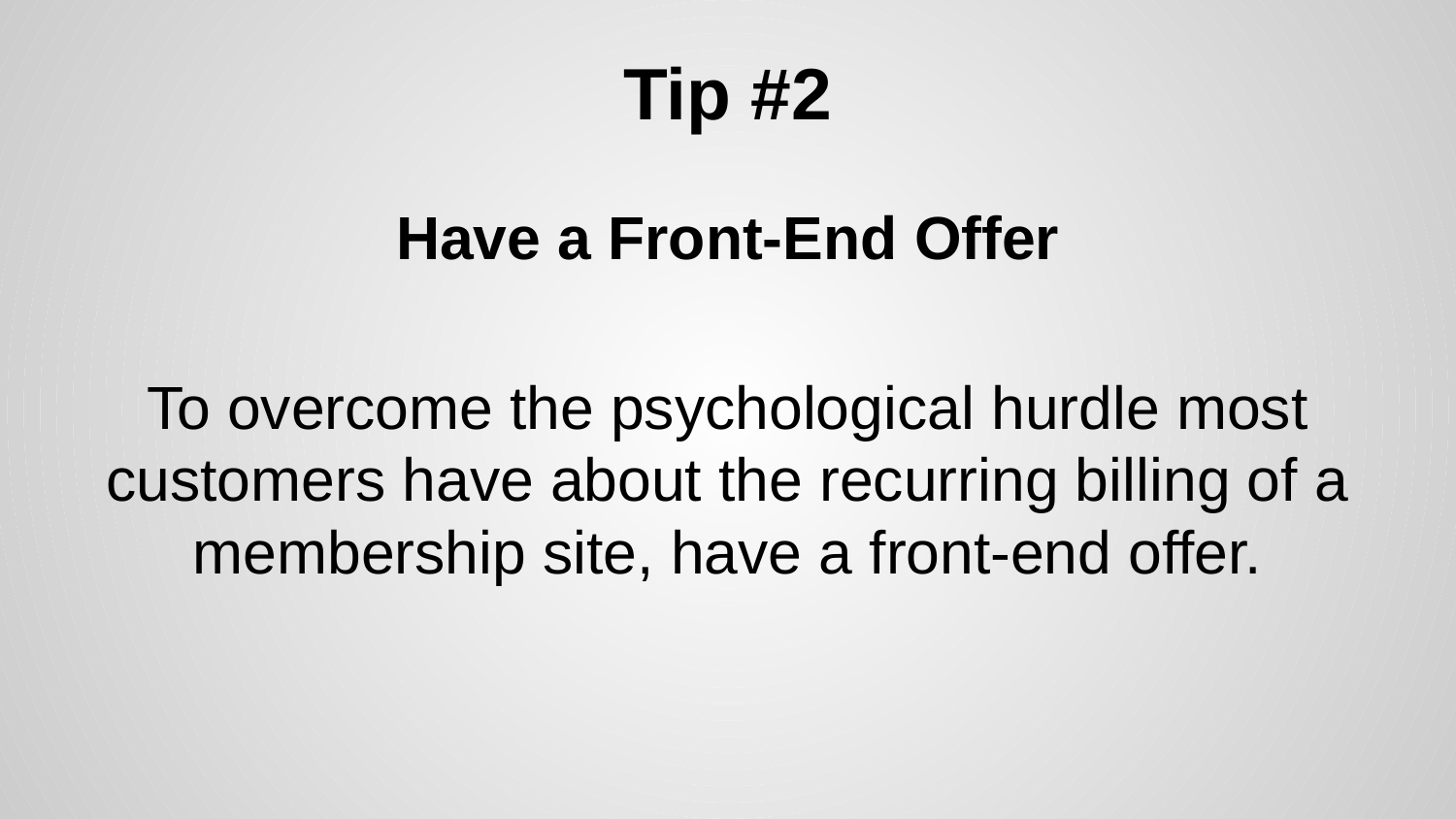

# Tip #2

Have a Front-End Offer

To overcome the psychological hurdle most customers have about the recurring billing of a membership site, have a front-end offer.